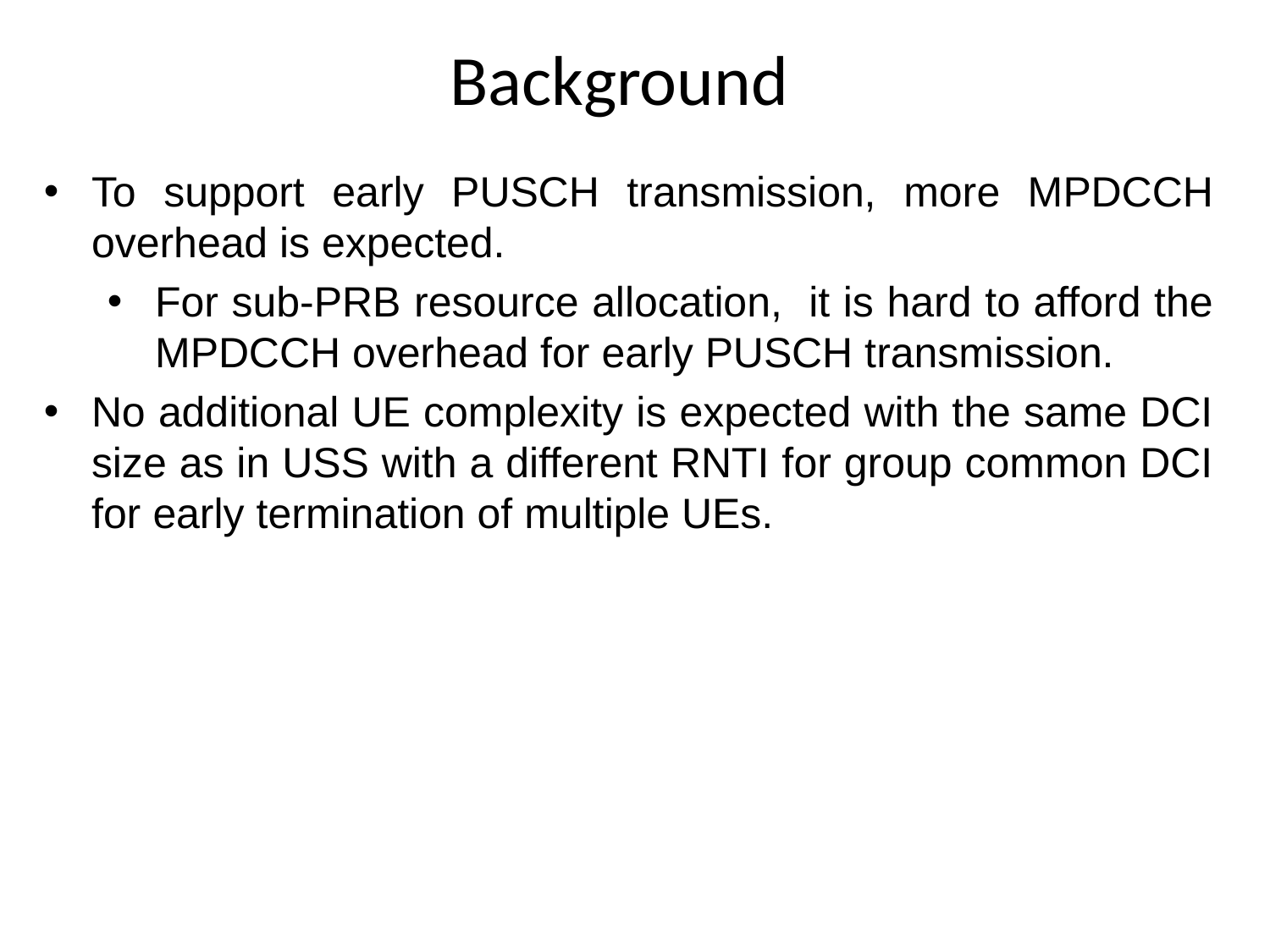

Background
To support early PUSCH transmission, more MPDCCH overhead is expected.
For sub-PRB resource allocation,  it is hard to afford the MPDCCH overhead for early PUSCH transmission.
No additional UE complexity is expected with the same DCI size as in USS with a different RNTI for group common DCI for early termination of multiple UEs.